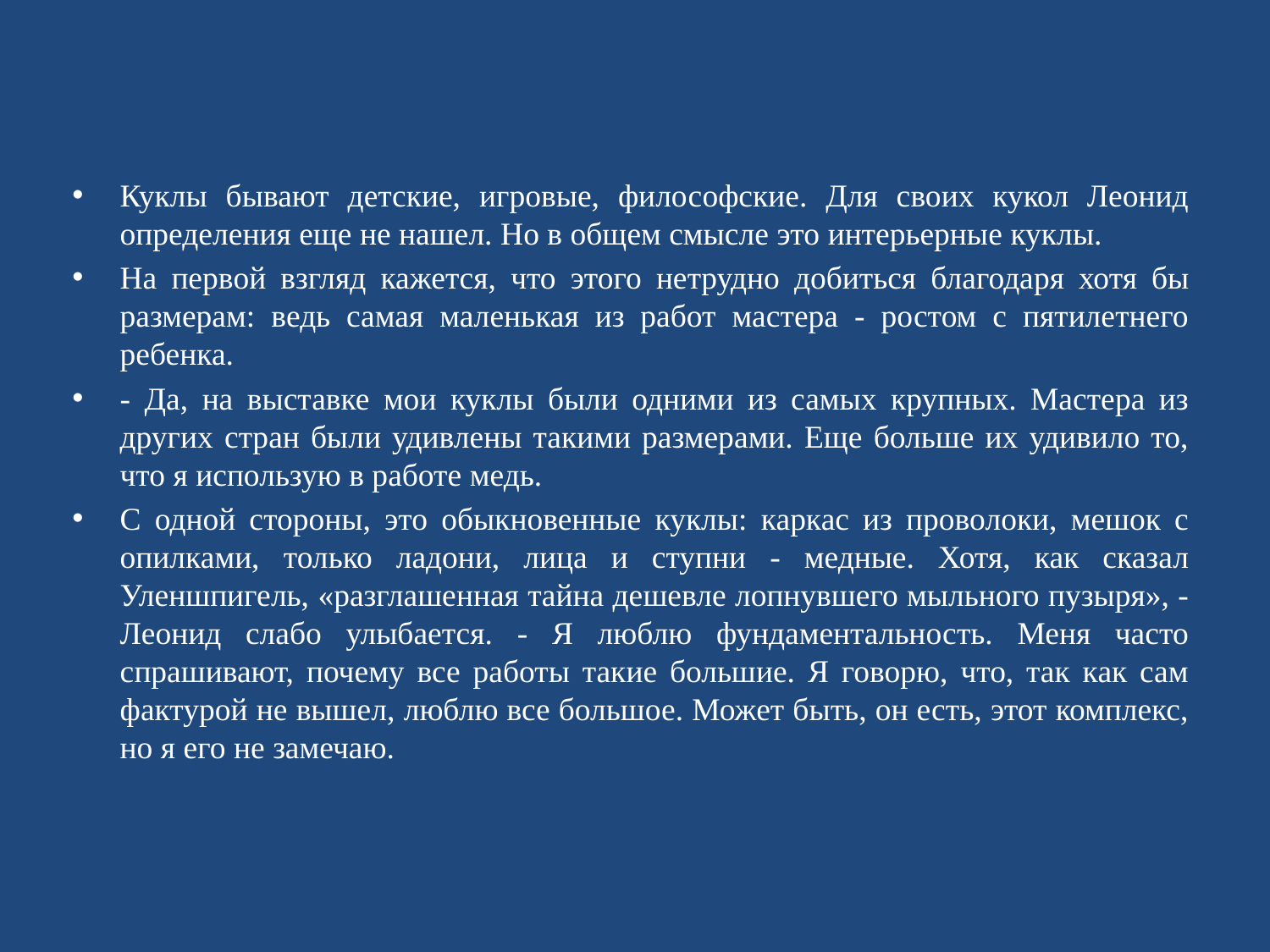

Куклы бывают детские, игровые, философские. Для своих кукол Леонид определения еще не нашел. Но в общем смысле это интерьерные куклы.
На первой взгляд кажется, что этого нетрудно добиться благодаря хотя бы размерам: ведь самая маленькая из работ мастера - ростом с пятилетнего ребенка.
- Да, на выставке мои куклы были одними из самых крупных. Мастера из других стран были удивлены такими размерами. Еще больше их удивило то, что я использую в работе медь.
С одной стороны, это обыкновенные куклы: каркас из проволоки, мешок с опилками, только ладони, лица и ступни - медные. Хотя, как сказал Уленшпигель, «разглашенная тайна дешевле лопнувшего мыльного пузыря», - Леонид слабо улыбается. - Я люблю фундаментальность. Меня часто спрашивают, почему все работы такие большие. Я говорю, что, так как сам фактурой не вышел, люблю все большое. Может быть, он есть, этот комплекс, но я его не замечаю.